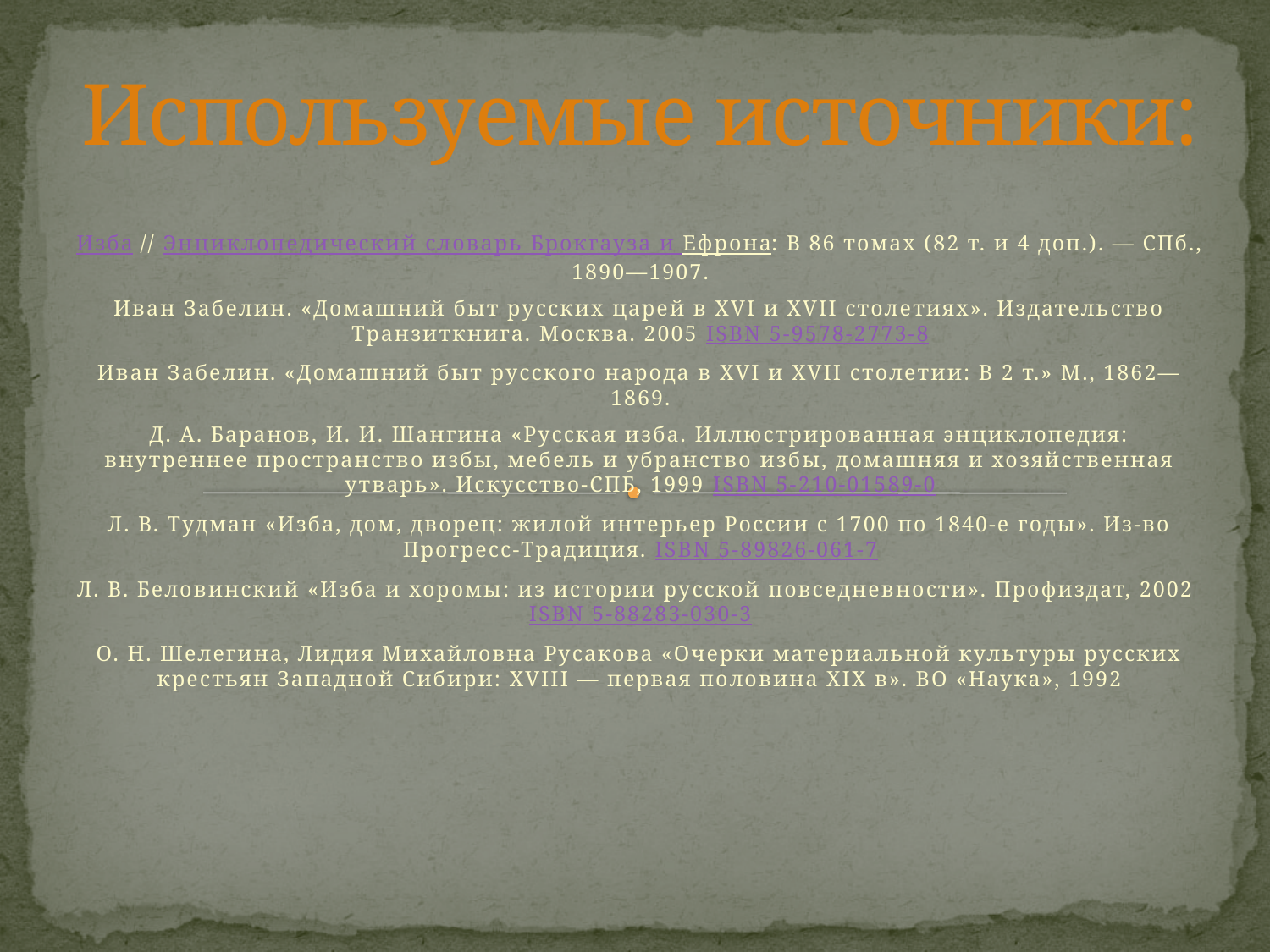

# Используемые источники:
Изба // Энциклопедический словарь Брокгауза и Ефрона: В 86 томах (82 т. и 4 доп.). — СПб., 1890—1907.
Иван Забелин. «Домашний быт русских царей в XVI и XVII столетиях». Издательство Транзиткнига. Москва. 2005 ISBN 5-9578-2773-8
Иван Забелин. «Домашний быт русского народа в XVI и XVII столетии: В 2 т.» М., 1862—1869.
Д. А. Баранов, И. И. Шангина «Русская изба. Иллюстрированная энциклопедия: внутреннее пространство избы, мебель и убранство избы, домашняя и хозяйственная утварь». Искусство-СПБ, 1999 ISBN 5-210-01589-0
Л. В. Тудман «Изба, дом, дворец: жилой интерьер России с 1700 по 1840-е годы». Из-во Прогресс-Традиция. ISBN 5-89826-061-7
Л. В. Беловинский «Изба и хоромы: из истории русской повседневности». Профиздат, 2002 ISBN 5-88283-030-3
О. Н. Шелегина, Лидия Михайловна Русакова «Очерки материальной культуры русских крестьян Западной Сибири: XVIII — первая половина XIX в». ВО «Наука», 1992